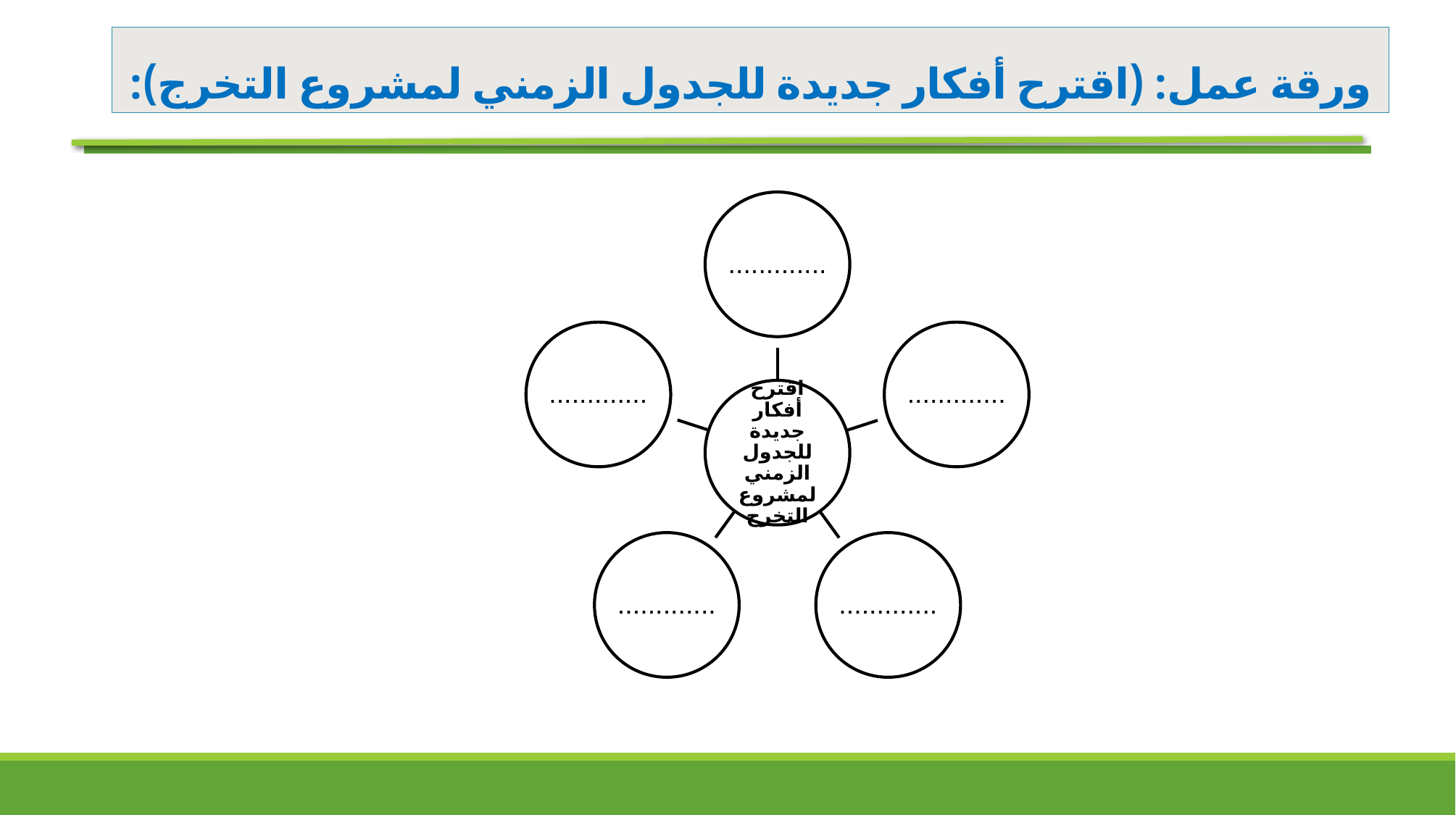

# ورقة عمل: (اقترح أفكار جديدة للجدول الزمني لمشروع التخرج):
اقترح أفكار جديدة للجدول الزمني لمشروع التخرج

.............

.............

.............

.............

.............